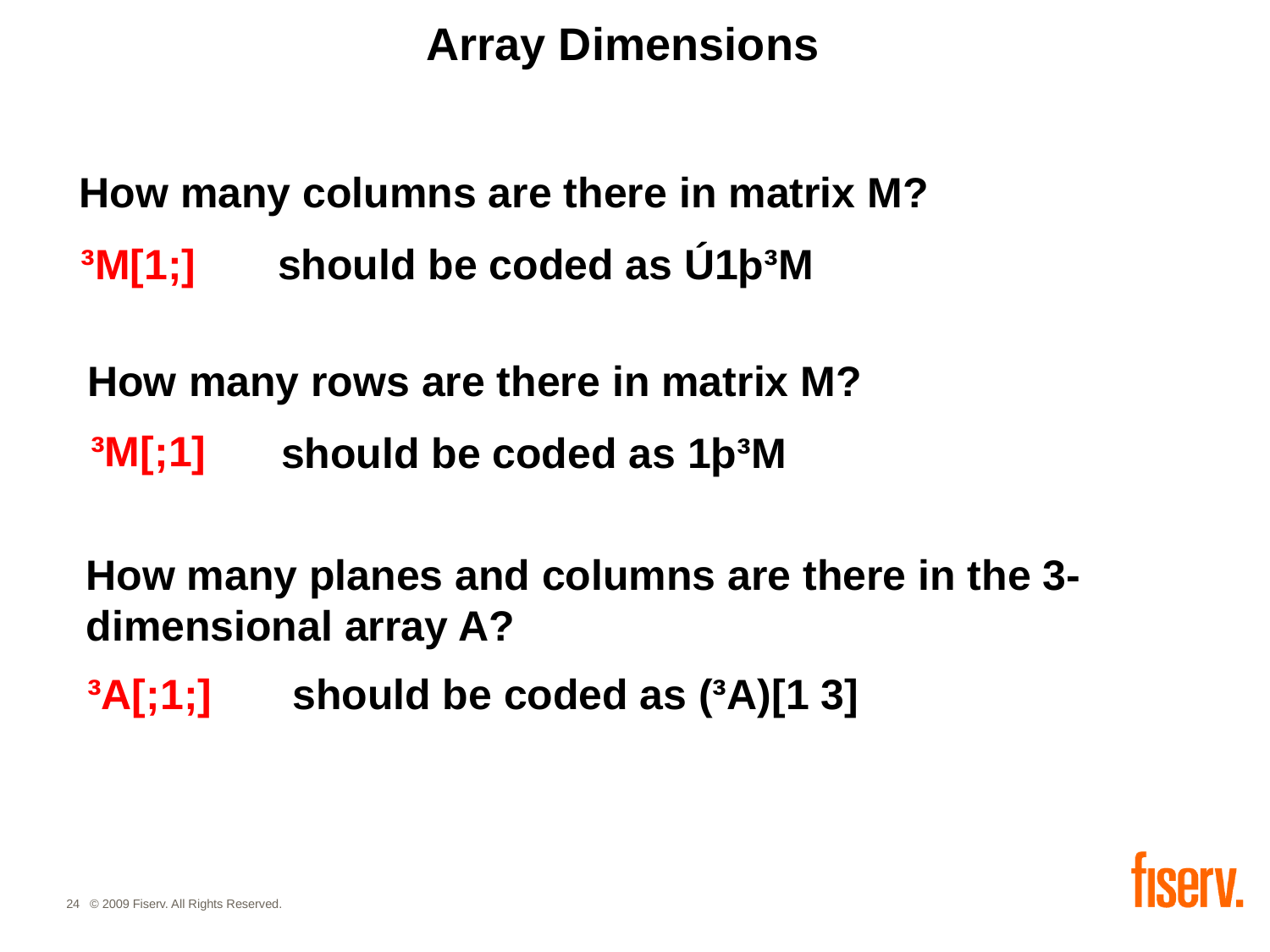

# Array Dimensions
How many columns are there in matrix M?
³M[1;]
should be coded as Ú1þ³M
How many rows are there in matrix M?
³M[;1]
should be coded as 1þ³M
How many planes and columns are there in the 3-dimensional array A?
³A[;1;]
should be coded as (³A)[1 3]